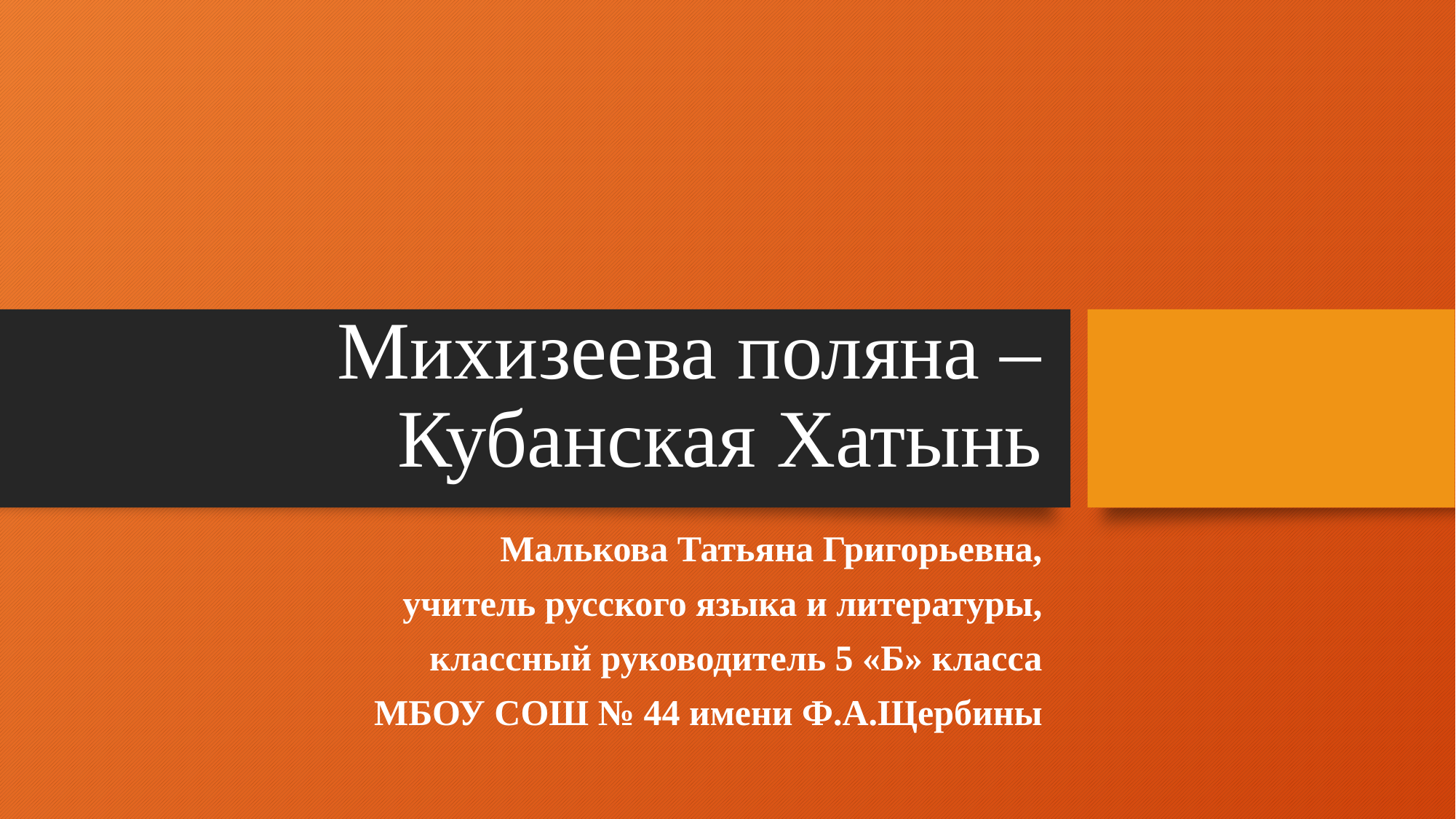

# Михизеева поляна – Кубанская Хатынь
Малькова Татьяна Григорьевна,
учитель русского языка и литературы,
классный руководитель 5 «Б» класса
МБОУ СОШ № 44 имени Ф.А.Щербины